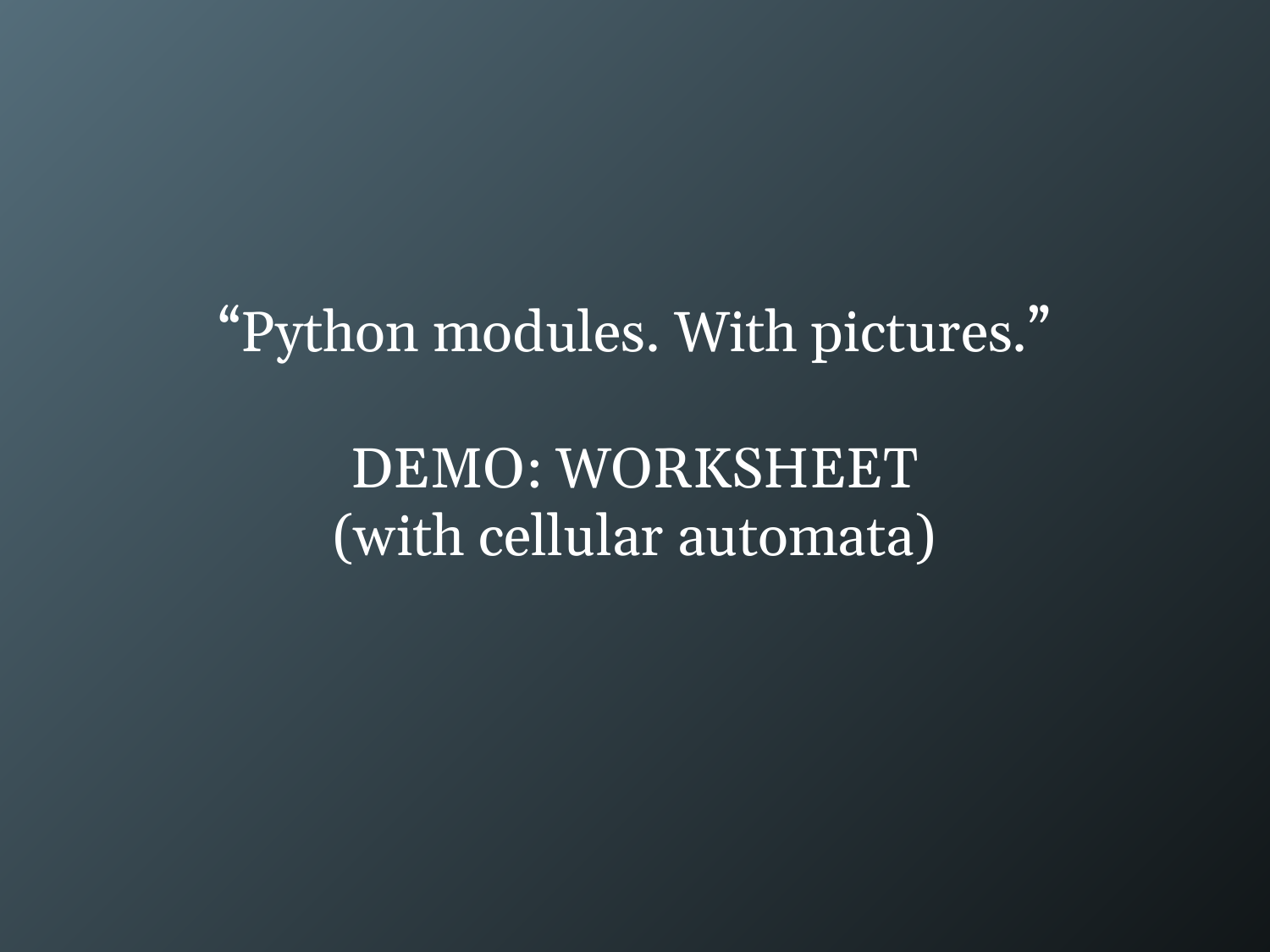

# “Python modules. With pictures.” DEMO: WORKSHEET (with cellular automata)